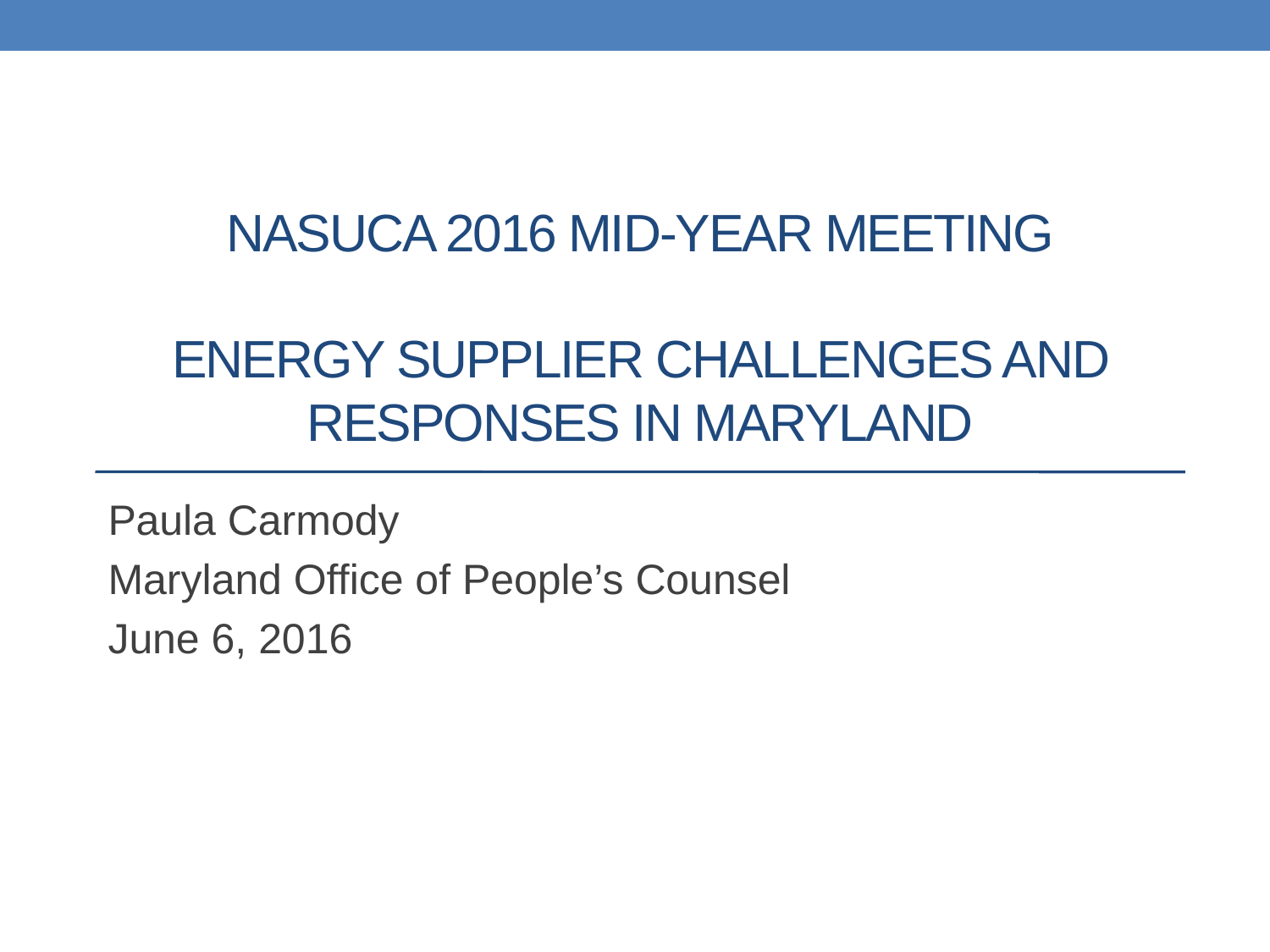

# NASUCA 2016 Mid-Year Meeting Energy Supplier Challenges and Responses in Maryland
Paula Carmody
Maryland Office of People’s Counsel
June 6, 2016